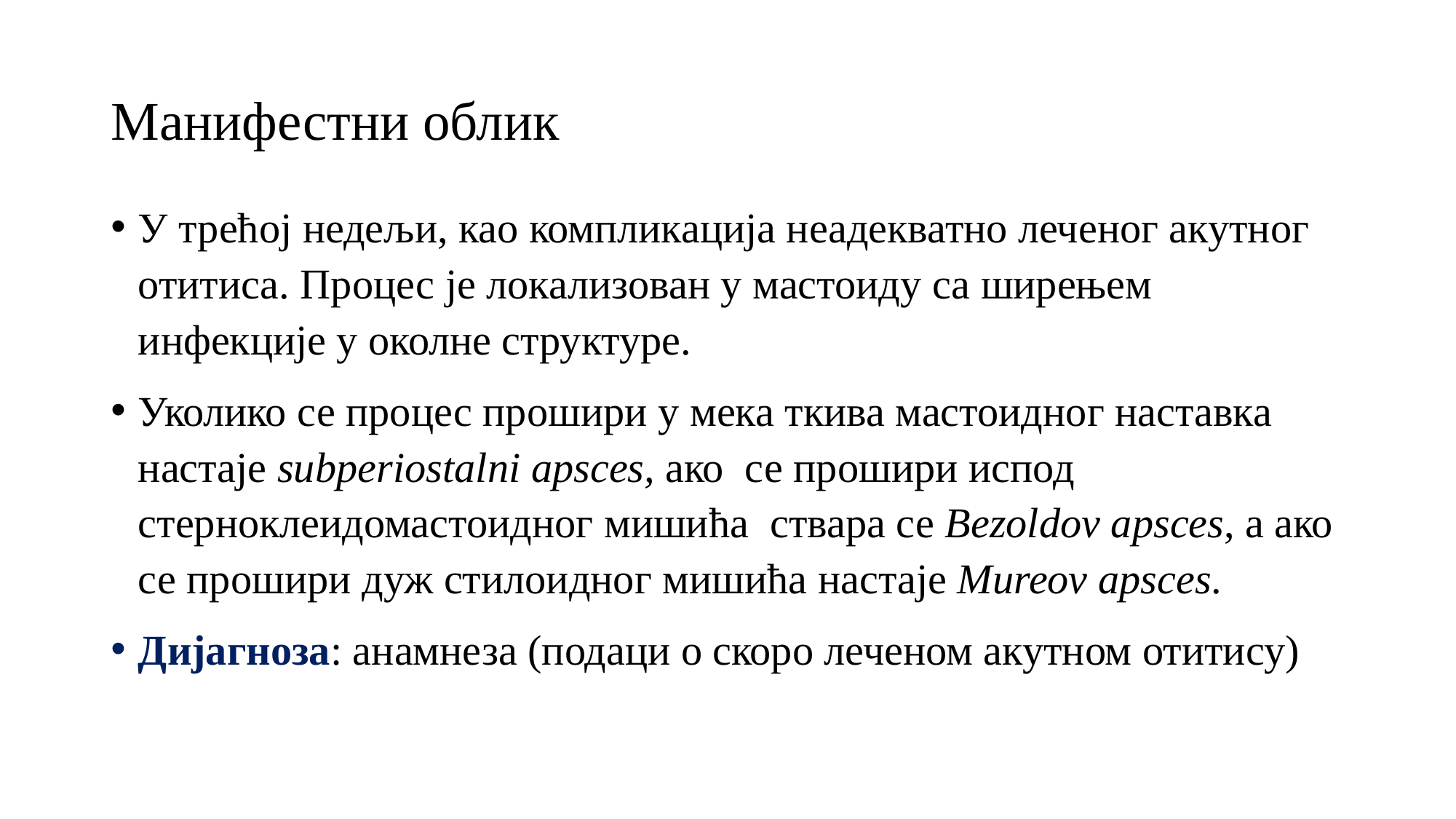

# Манифестни облик
У трећој недељи, као компликација неадекватно леченог акутног отитиса. Процес је локализован у мастоиду са ширењем инфекције у околне структуре.
Уколико се процес прошири у мека ткива мастоидног наставка настаје subperiostalni apsces, ако  се прошири испод стерноклеидомастоидног мишића  ствара се Bezoldov apsces, а ако се прошири дуж стилоидног мишића настаје Mureov apsces.
Дијагноза: анамнеза (подаци о скоро леченом акутном отитису)